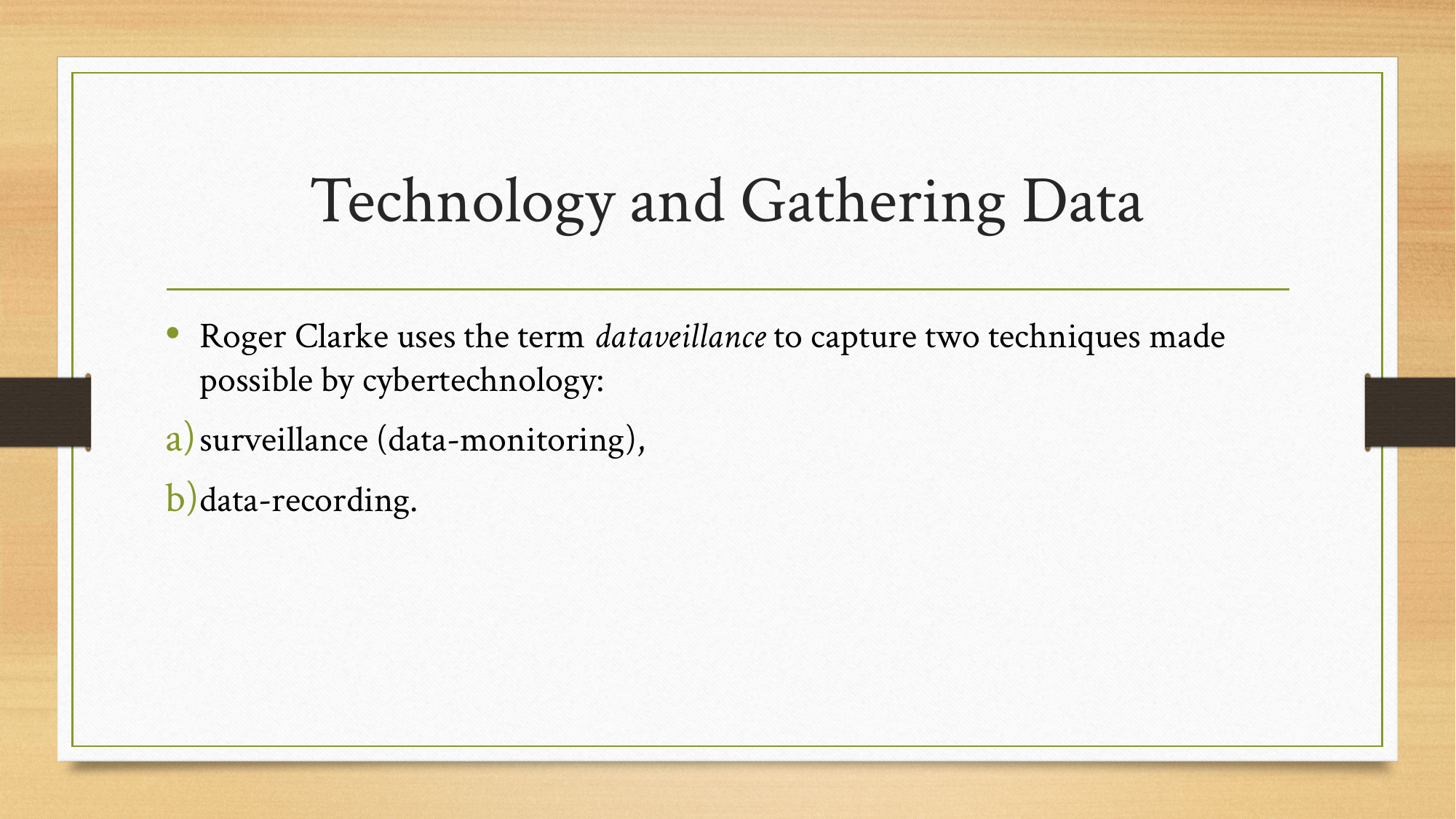

# Technology and Gathering Data
Roger Clarke uses the term dataveillance to capture two techniques made possible by cybertechnology:
surveillance (data-monitoring),
data-recording.